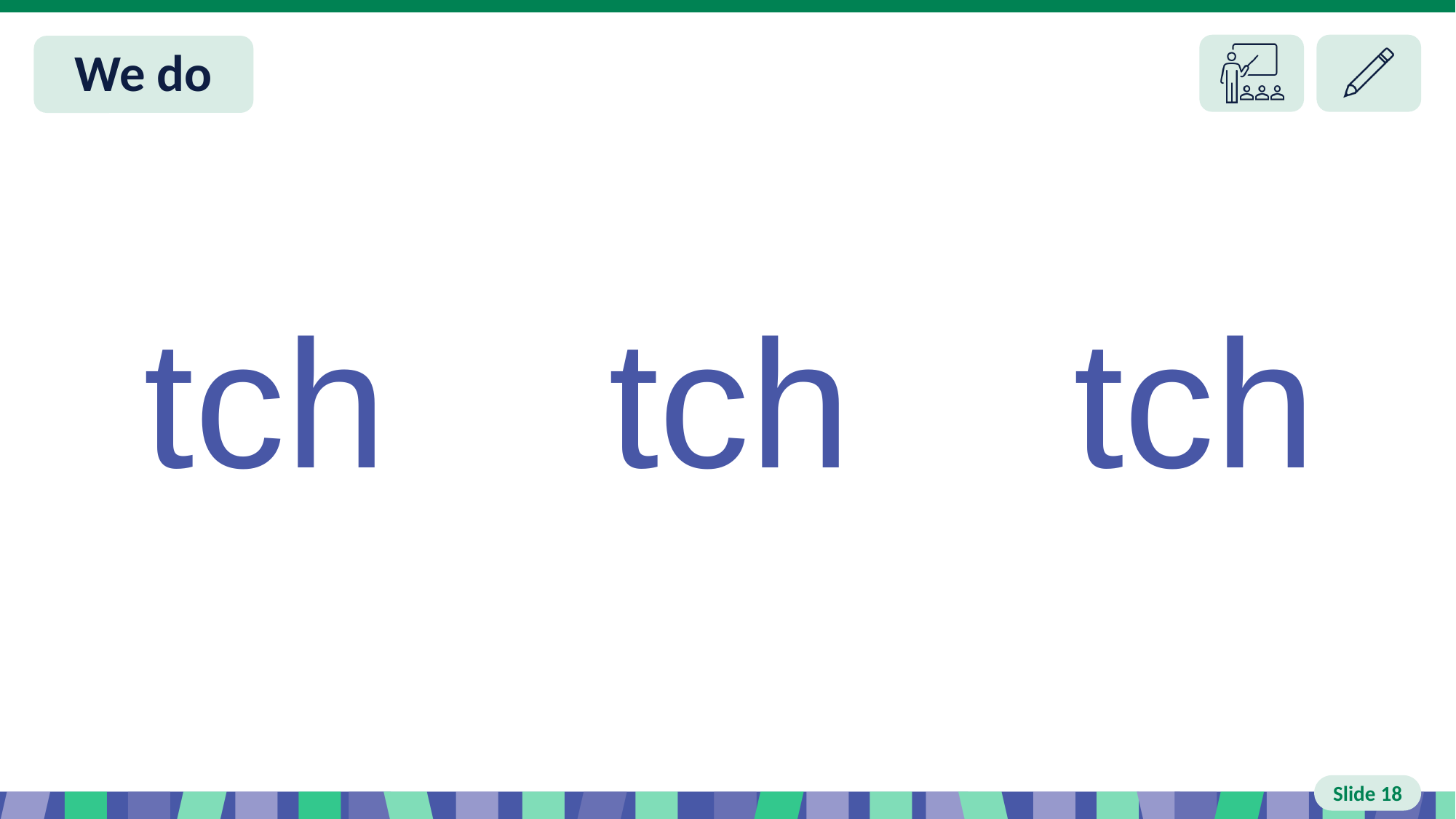

# Slide 18 I do
 tch
 tch
 tch